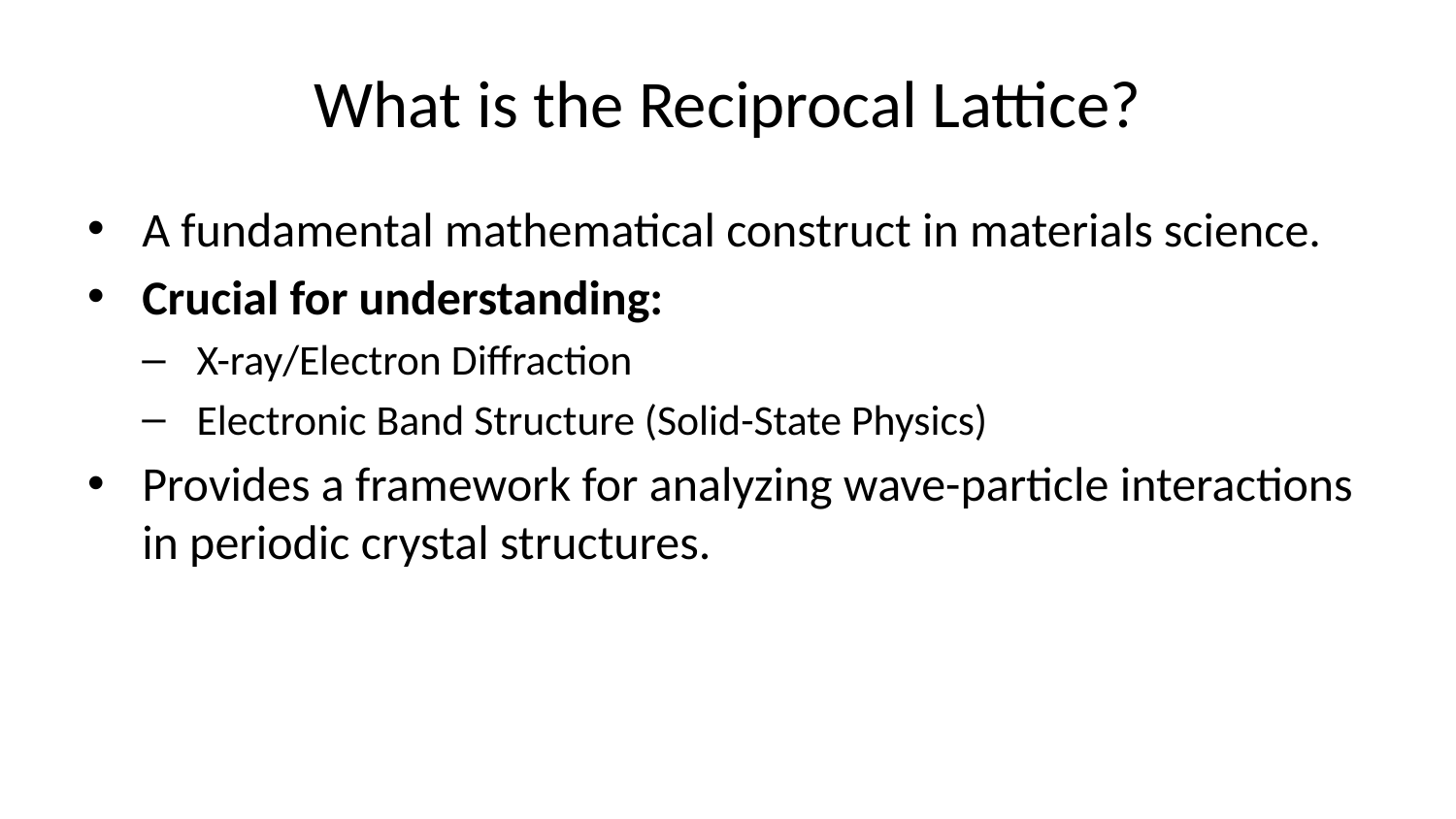

# What is the Reciprocal Lattice?
A fundamental mathematical construct in materials science.
Crucial for understanding:
X-ray/Electron Diffraction
Electronic Band Structure (Solid-State Physics)
Provides a framework for analyzing wave-particle interactions in periodic crystal structures.